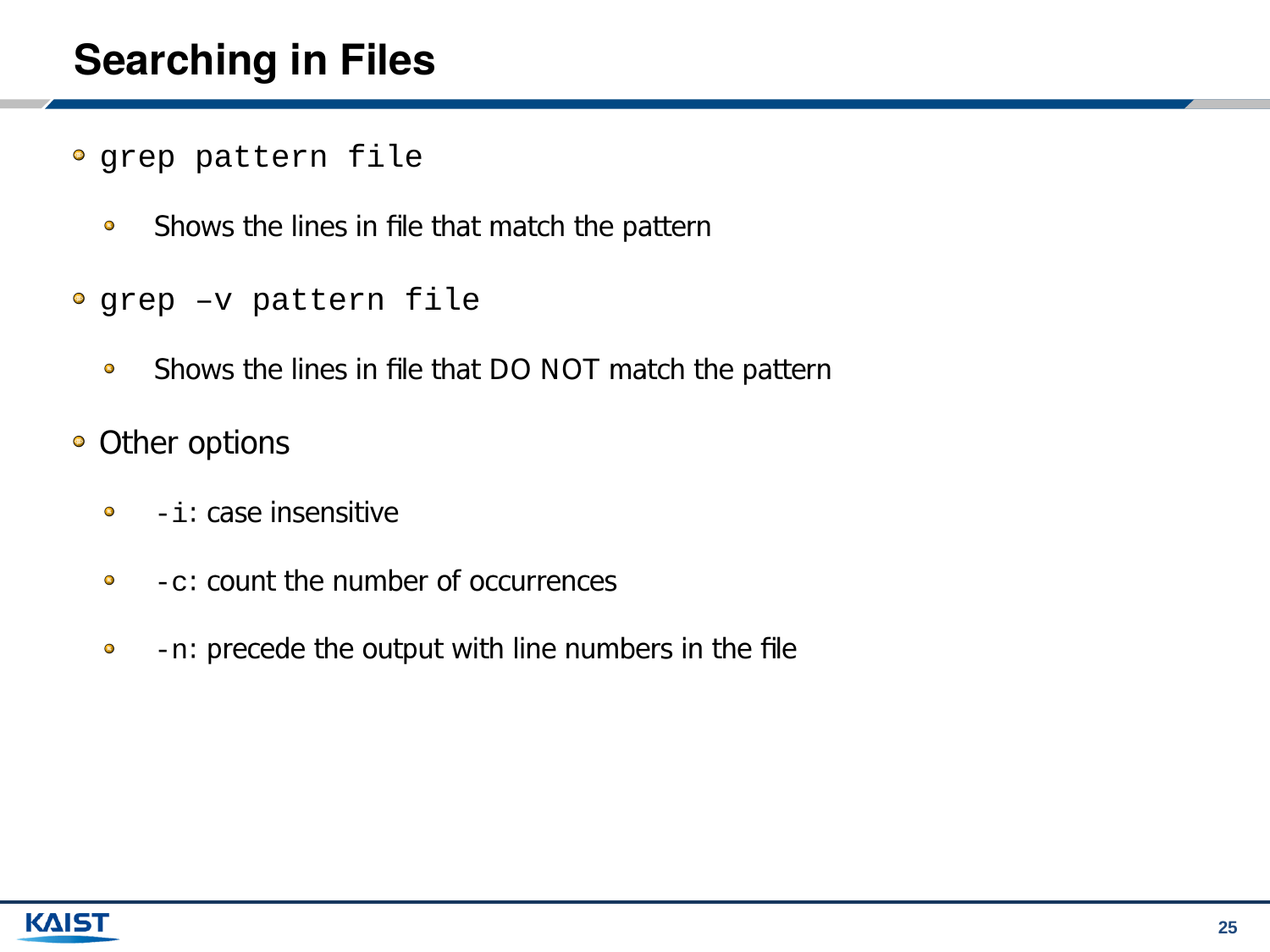

# Searching in Files
grep pattern file
Shows the lines in file that match the pattern
grep –v pattern file
Shows the lines in file that DO NOT match the pattern
Other options
-i: case insensitive
-c: count the number of occurrences
-n: precede the output with line numbers in the file